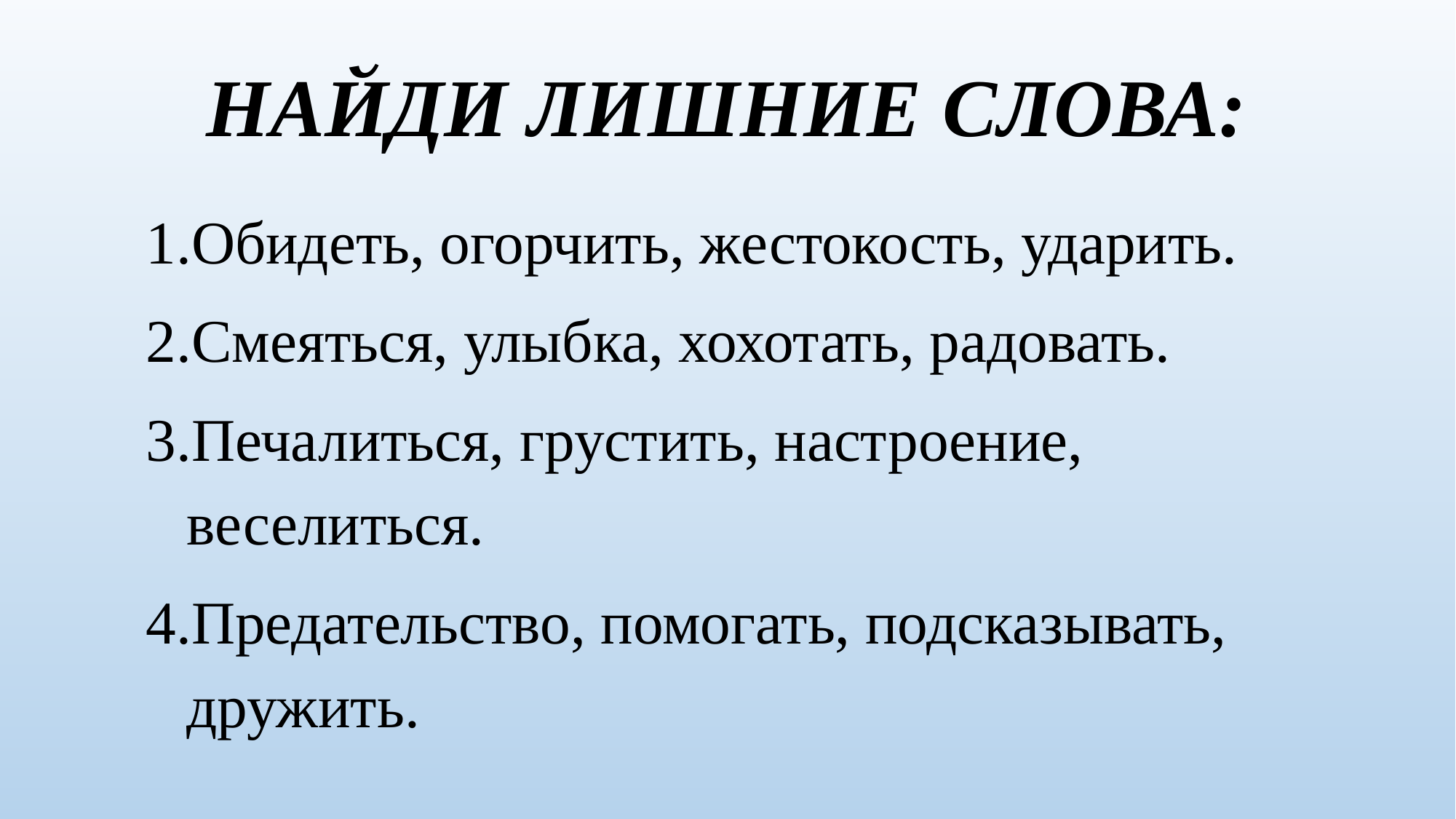

# НАЙДИ ЛИШНИЕ СЛОВА:
Обидеть, огорчить, жестокость, ударить.
Смеяться, улыбка, хохотать, радовать.
Печалиться, грустить, настроение, веселиться.
Предательство, помогать, подсказывать, дружить.